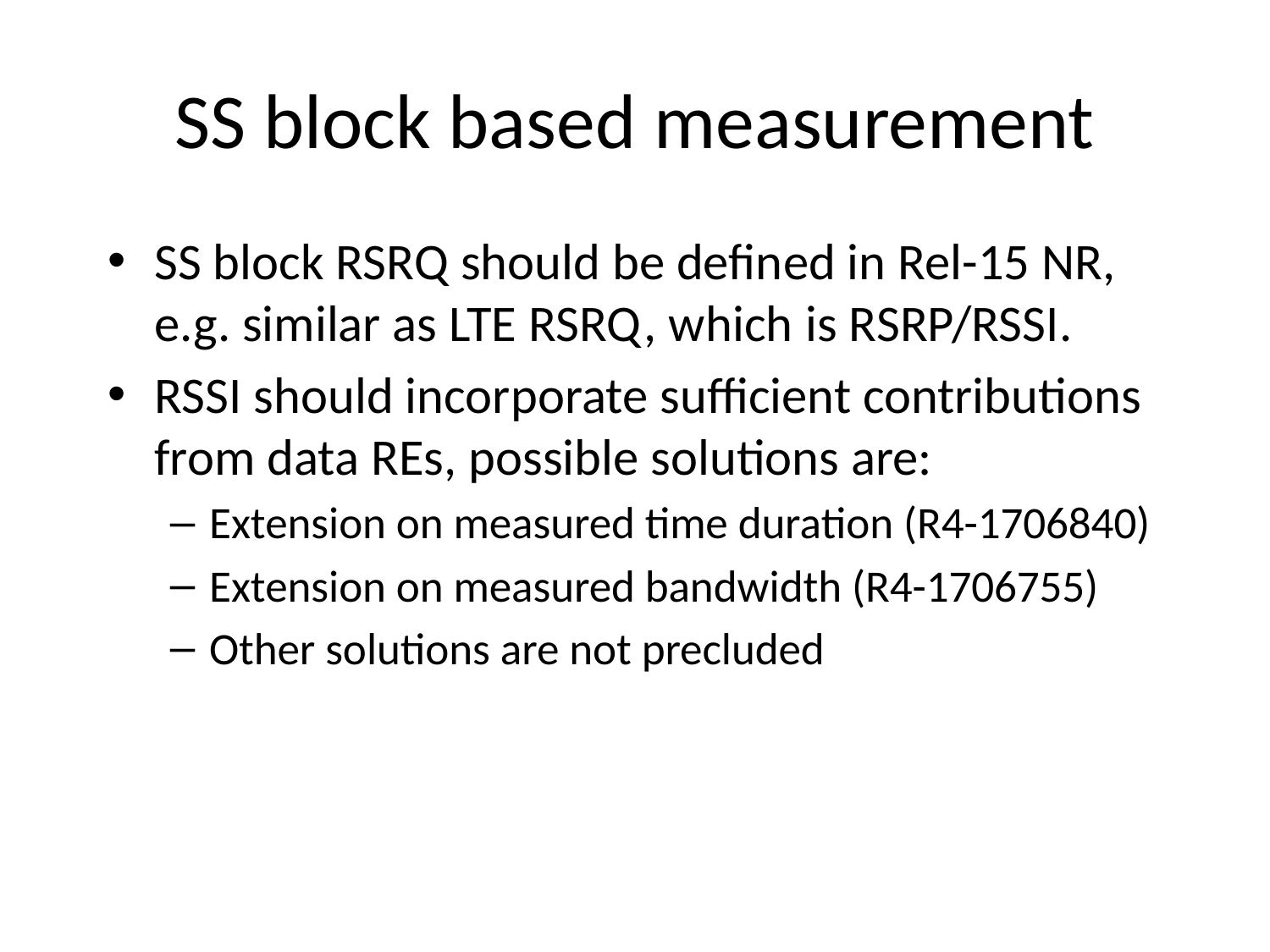

# SS block based measurement
SS block RSRQ should be defined in Rel-15 NR, e.g. similar as LTE RSRQ, which is RSRP/RSSI.
RSSI should incorporate sufficient contributions from data REs, possible solutions are:
Extension on measured time duration (R4-1706840)
Extension on measured bandwidth (R4-1706755)
Other solutions are not precluded